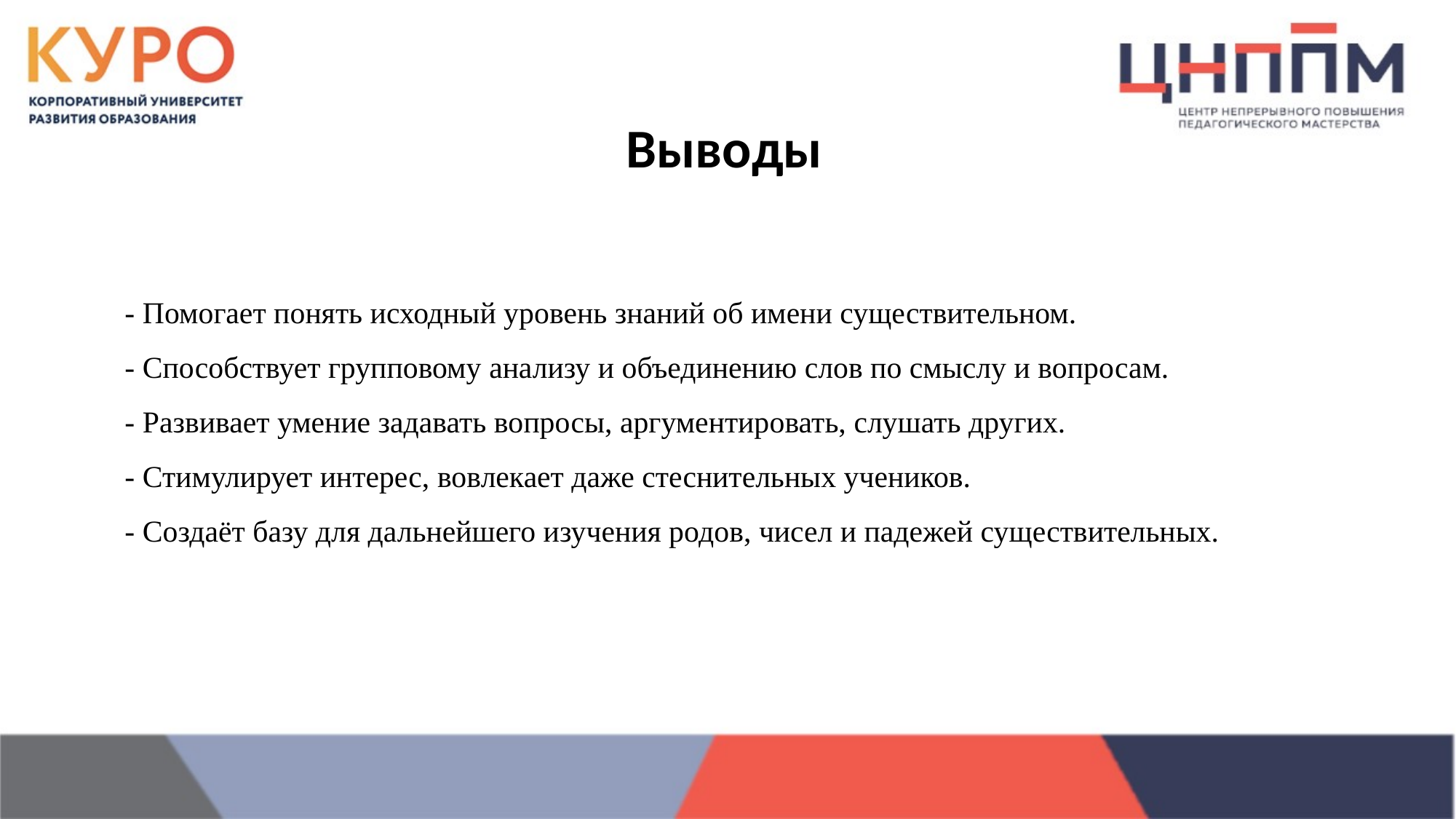

Выводы
- Помогает понять исходный уровень знаний об имени существительном.
- Способствует групповому анализу и объединению слов по смыслу и вопросам.
- Развивает умение задавать вопросы, аргументировать, слушать других.
- Стимулирует интерес, вовлекает даже стеснительных учеников.
- Создаёт базу для дальнейшего изучения родов, чисел и падежей существительных.